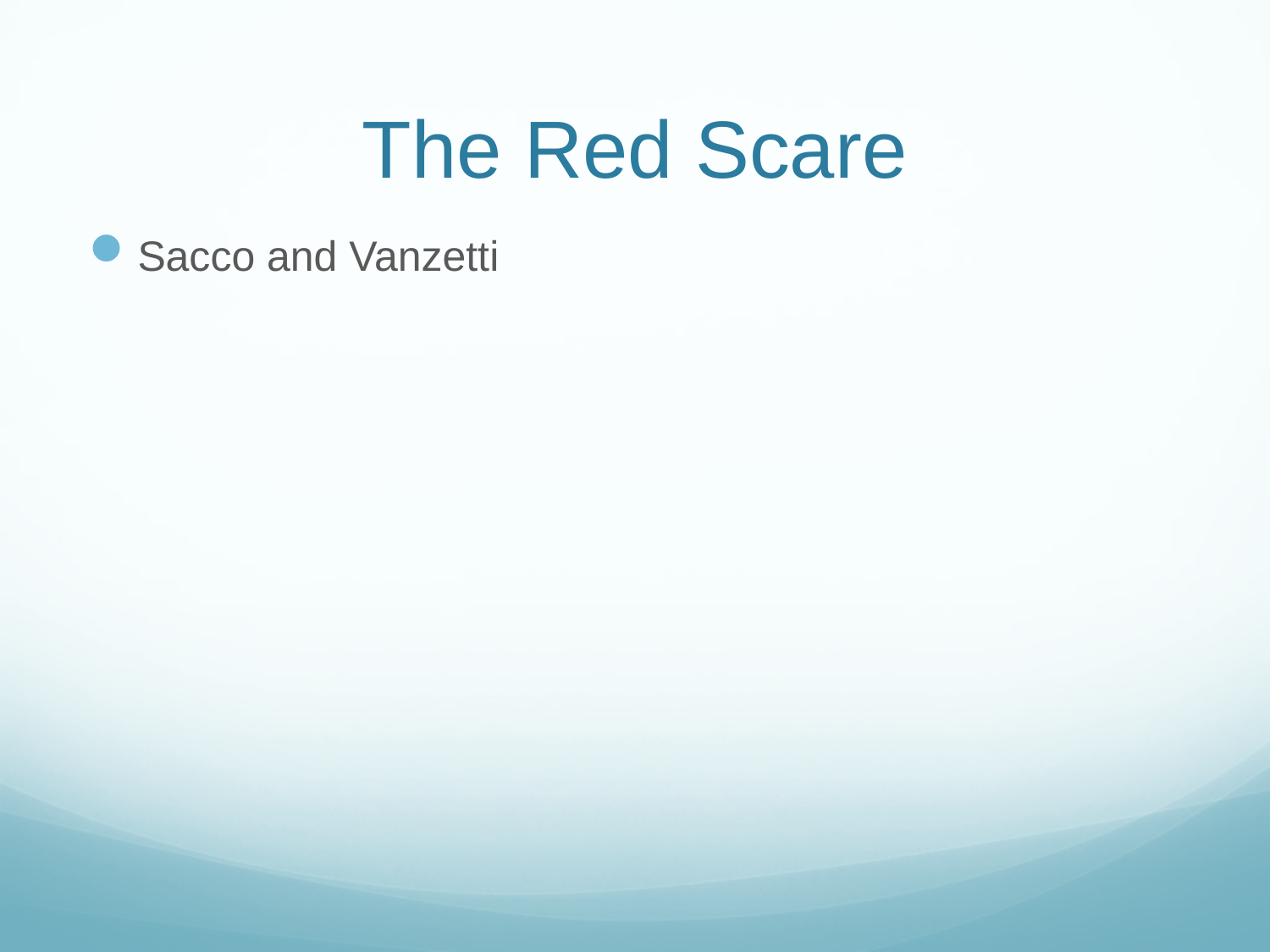

# The Red Scare
Sacco and Vanzetti